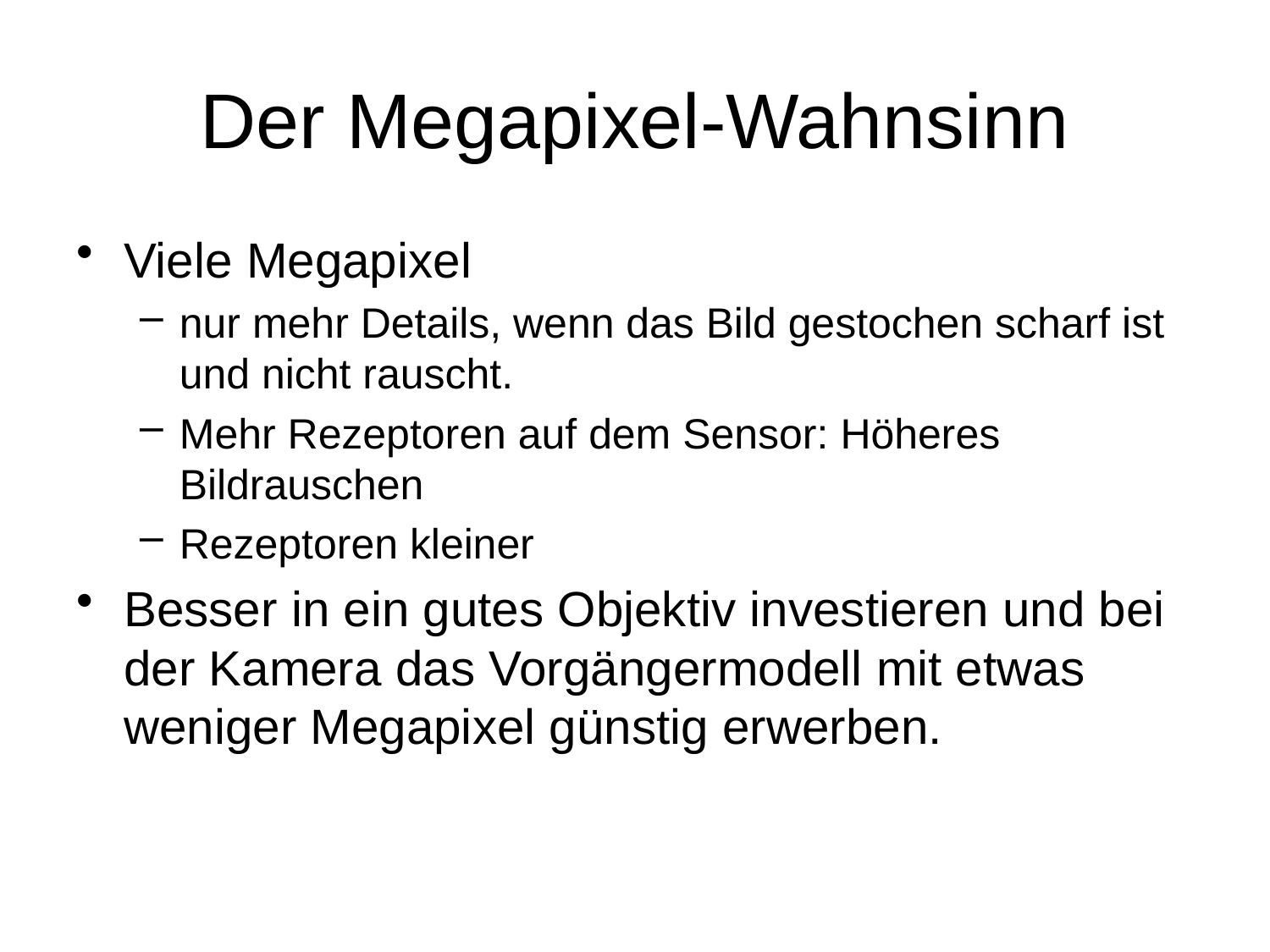

# Der Megapixel-Wahnsinn
Viele Megapixel
nur mehr Details, wenn das Bild gestochen scharf ist und nicht rauscht.
Mehr Rezeptoren auf dem Sensor: Höheres Bildrauschen
Rezeptoren kleiner
Besser in ein gutes Objektiv investieren und bei der Kamera das Vorgängermodell mit etwas weniger Megapixel günstig erwerben.